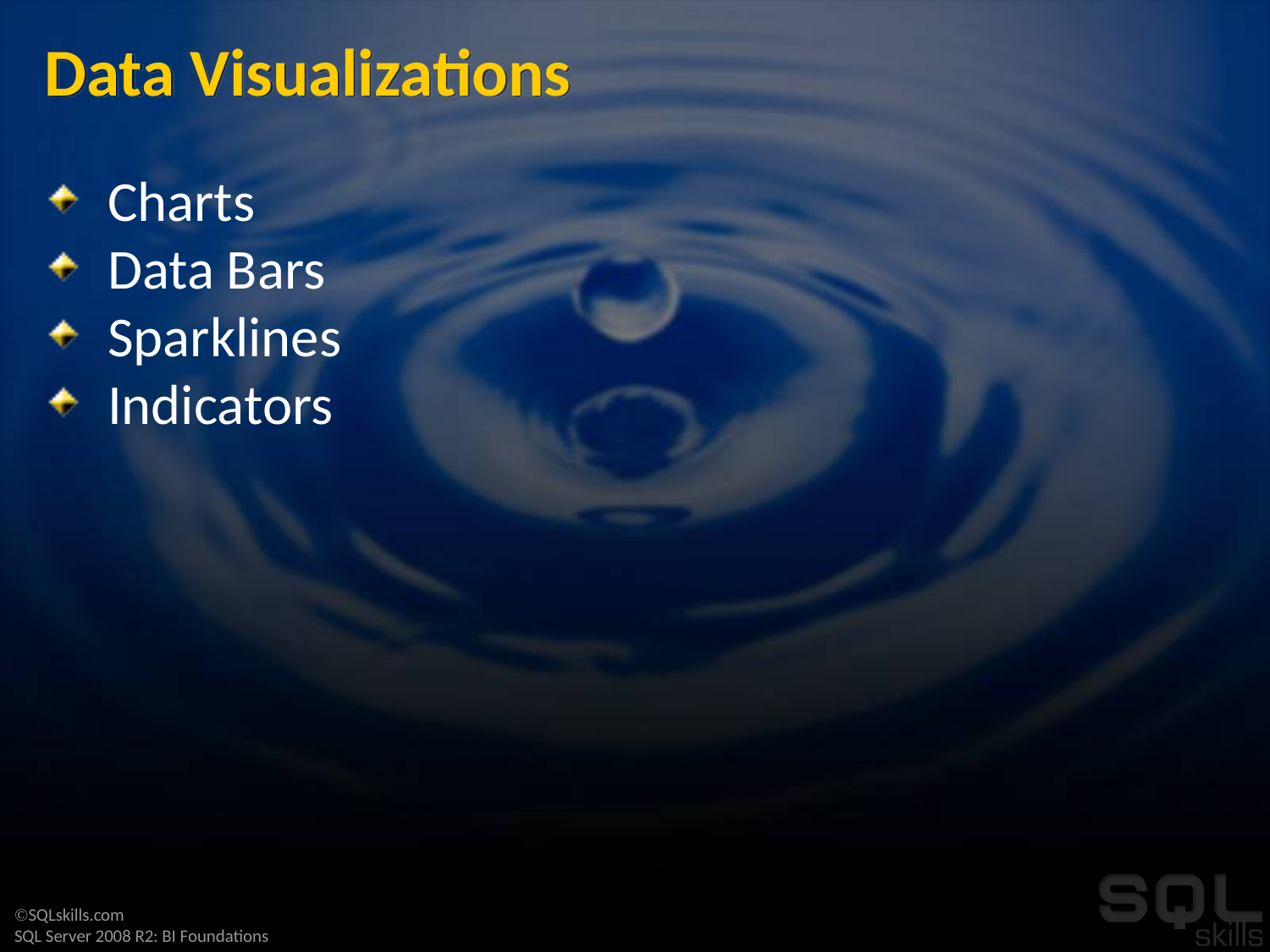

# Data Visualizations
Charts
Data Bars
Sparklines
Indicators